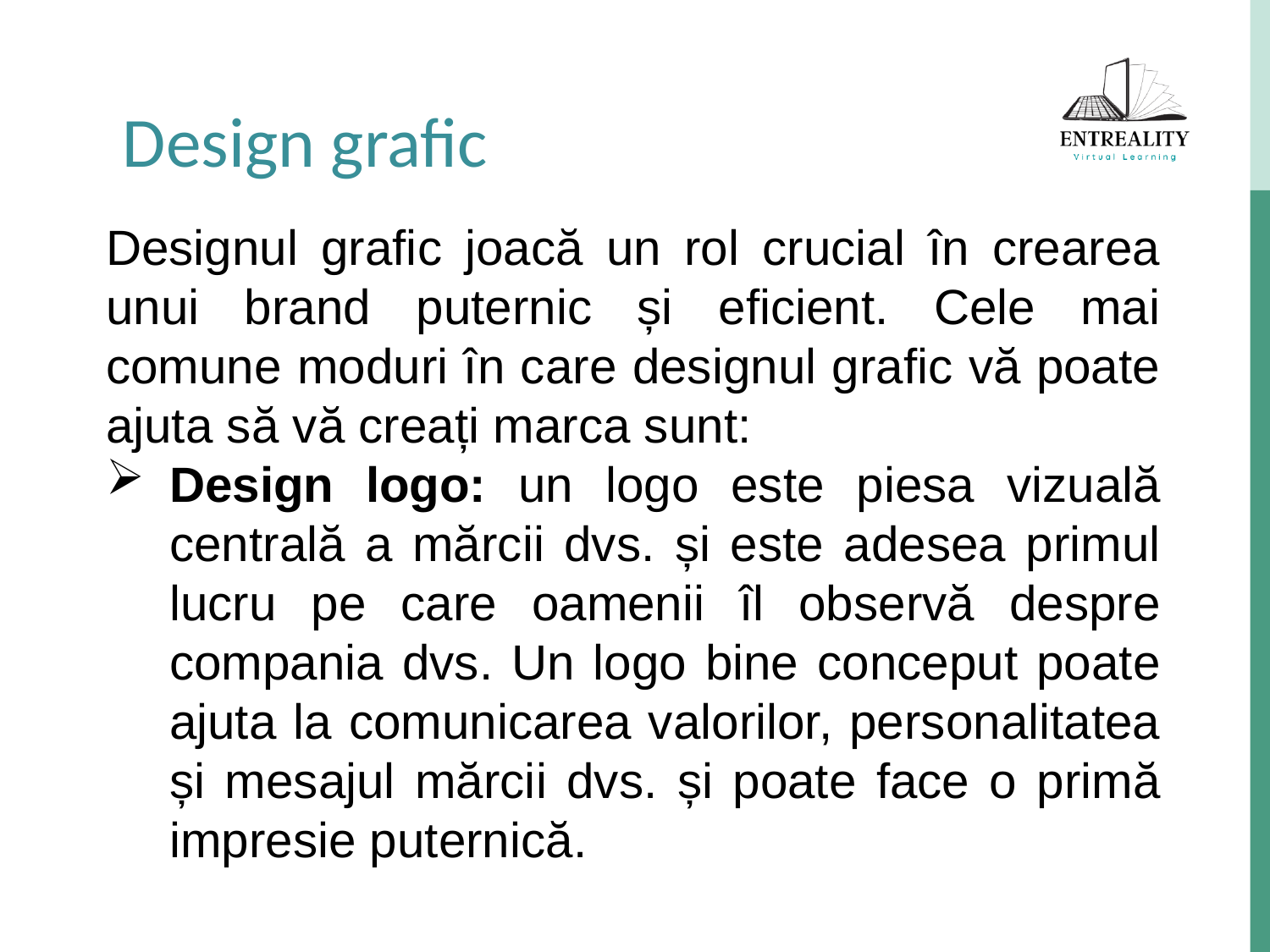

Design grafic
Designul grafic joacă un rol crucial în crearea unui brand puternic și eficient. Cele mai comune moduri în care designul grafic vă poate ajuta să vă creați marca sunt:
Design logo: un logo este piesa vizuală centrală a mărcii dvs. și este adesea primul lucru pe care oamenii îl observă despre compania dvs. Un logo bine conceput poate ajuta la comunicarea valorilor, personalitatea și mesajul mărcii dvs. și poate face o primă impresie puternică.